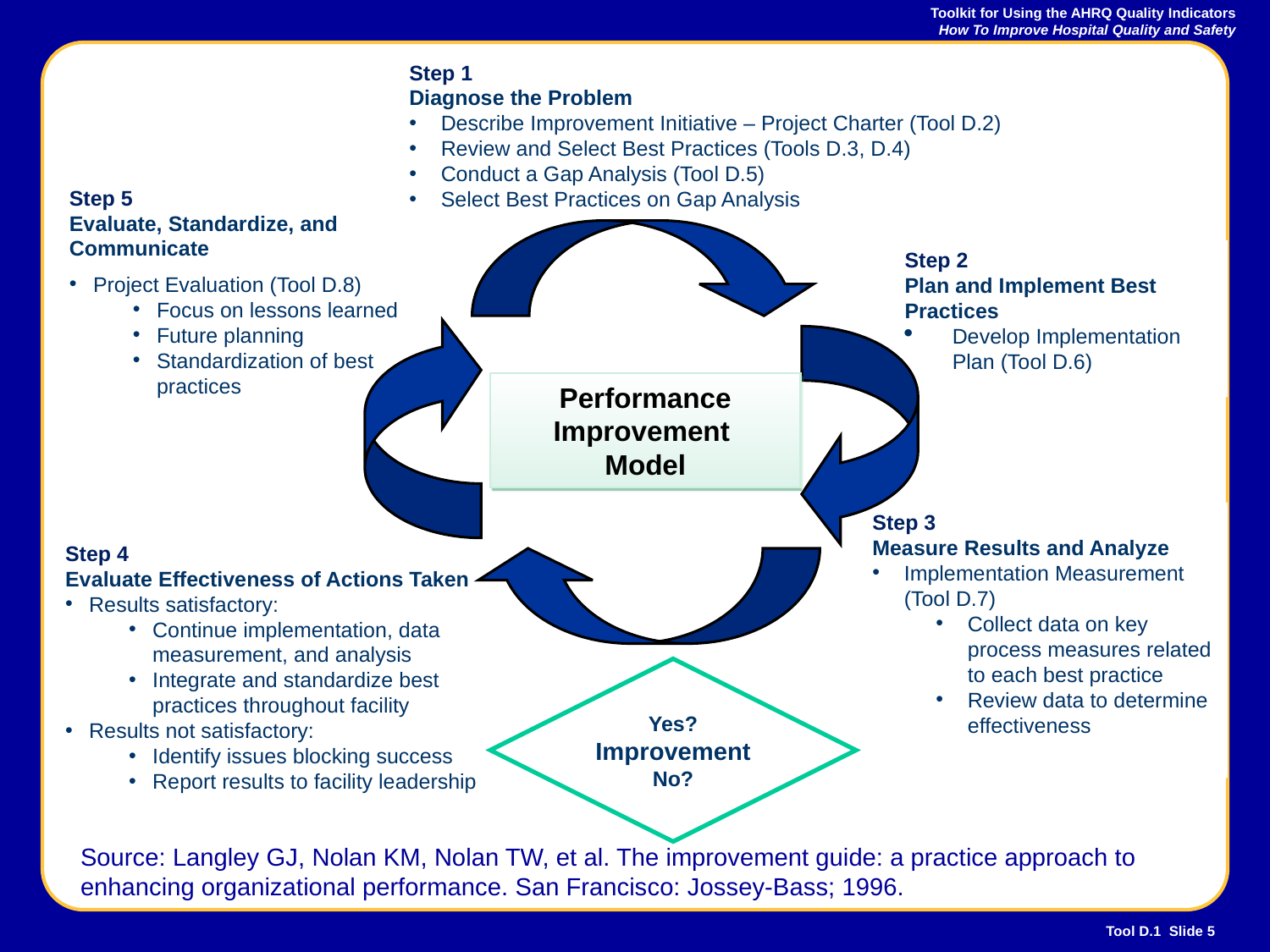

Step 1
Diagnose the Problem
Describe Improvement Initiative – Project Charter (Tool D.2)
Review and Select Best Practices (Tools D.3, D.4)
Conduct a Gap Analysis (Tool D.5)
Select Best Practices on Gap Analysis
Step 5
Evaluate, Standardize, and Communicate
Project Evaluation (Tool D.8)
Focus on lessons learned
Future planning
Standardization of best practices

Performance Improvement
Model
Step 2
Plan and Implement Best Practices
Develop Implementation Plan (Tool D.6)
Step 3
Measure Results and Analyze
Implementation Measurement (Tool D.7)
Collect data on key process measures related to each best practice
Review data to determine effectiveness

Step 4
Evaluate Effectiveness of Actions Taken
Results satisfactory:
Continue implementation, data measurement, and analysis
Integrate and standardize best practices throughout facility
Results not satisfactory:
Identify issues blocking success
Report results to facility leadership
Yes?
Improvement
No?

Source: Langley GJ, Nolan KM, Nolan TW, et al. The improvement guide: a practice approach to enhancing organizational performance. San Francisco: Jossey-Bass; 1996.